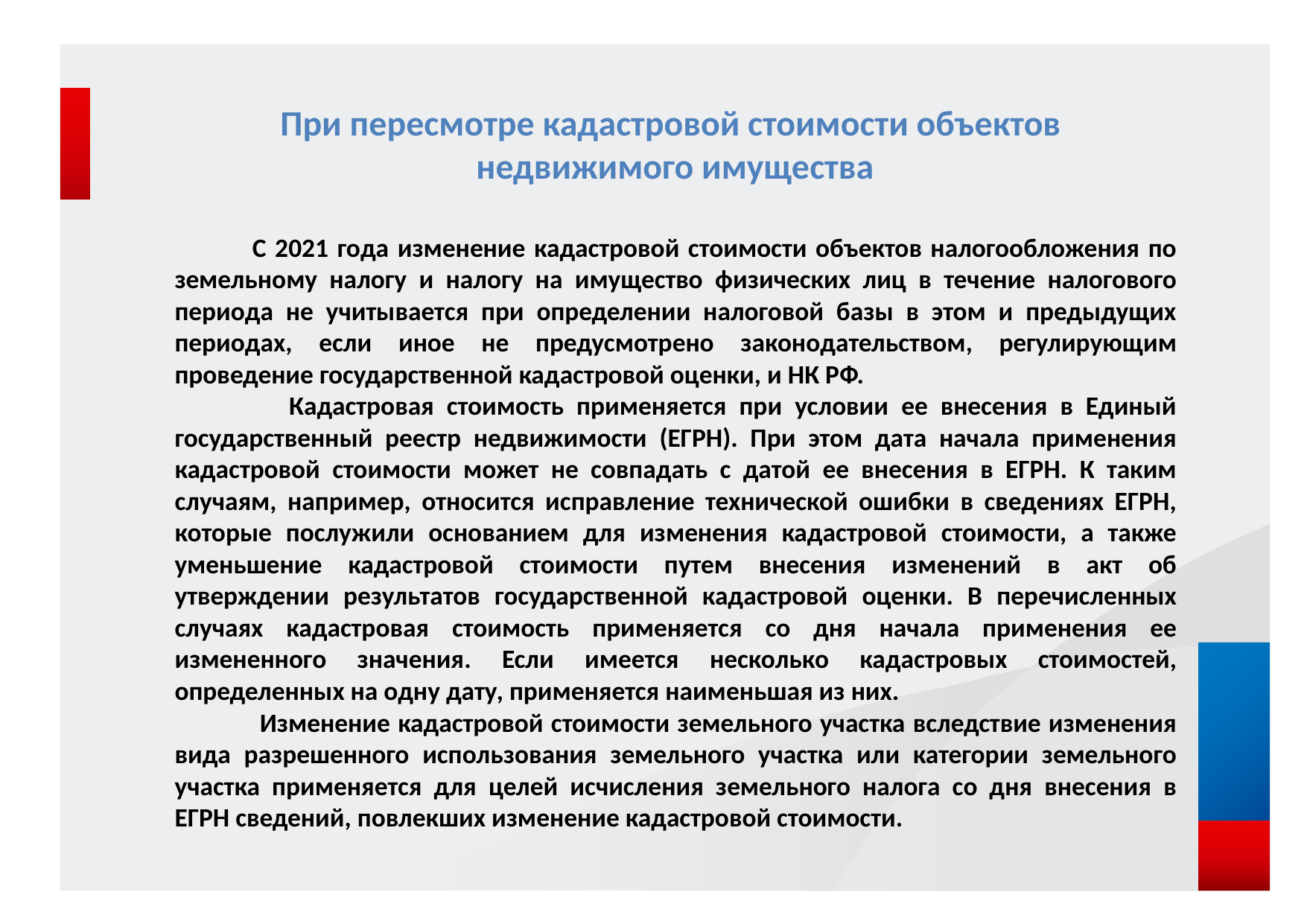

При пересмотре кадастровой стоимости объектов
недвижимого имущества

         С 2021 года изменение кадастровой стоимости объектов налогообложения по земельному налогу и налогу на имущество физических лиц в течение налогового периода не учитывается при определении налоговой базы в этом и предыдущих периодах, если иное не предусмотрено законодательством, регулирующим проведение государственной кадастровой оценки, и НК РФ.
         Кадастровая стоимость применяется при условии ее внесения в Единый государственный реестр недвижимости (ЕГРН). При этом дата начала применения кадастровой стоимости может не совпадать с датой ее внесения в ЕГРН. К таким случаям, например, относится исправление технической ошибки в сведениях ЕГРН, которые послужили основанием для изменения кадастровой стоимости, а также уменьшение кадастровой стоимости путем внесения изменений в акт об утверждении результатов государственной кадастровой оценки. В перечисленных случаях кадастровая стоимость применяется со дня начала применения ее измененного значения. Если имеется несколько кадастровых стоимостей, определенных на одну дату, применяется наименьшая из них.
           Изменение кадастровой стоимости земельного участка вследствие изменения вида разрешенного использования земельного участка или категории земельного участка применяется для целей исчисления земельного налога со дня внесения в ЕГРН сведений, повлекших изменение кадастровой стоимости.

4